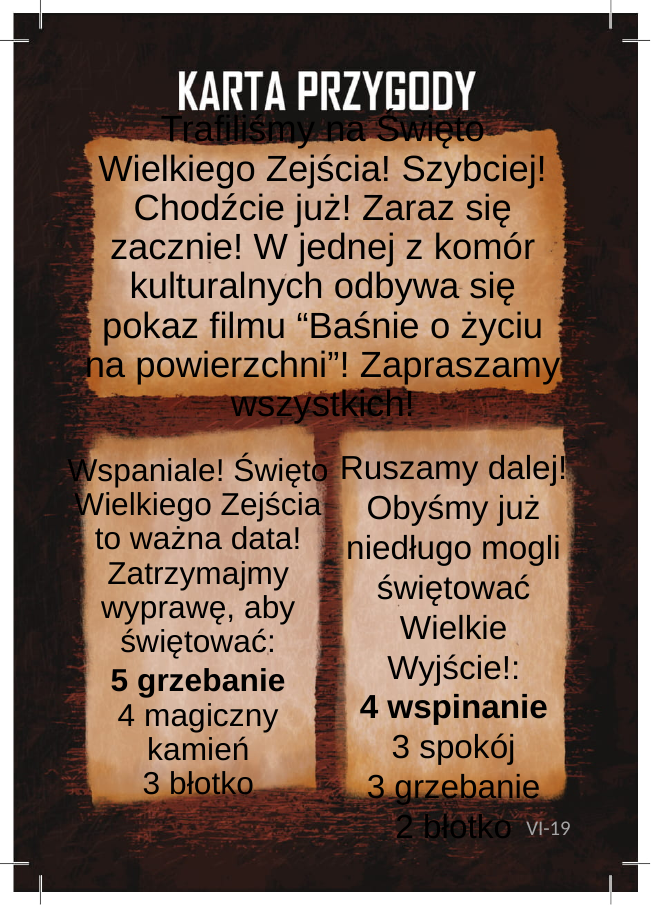

# Trafiliśmy na Święto Wielkiego Zejścia! Szybciej! Chodźcie już! Zaraz się zacznie! W jednej z komór kulturalnych odbywa się pokaz filmu “Baśnie o życiu na powierzchni”! Zapraszamy wszystkich!
Ruszamy dalej! Obyśmy już niedługo mogli świętować Wielkie Wyjście!:
4 wspinanie
3 spokój
3 grzebanie
2 błotko
Wspaniale! Święto Wielkiego Zejścia to ważna data! Zatrzymajmy wyprawę, aby świętować:
5 grzebanie
4 magiczny kamień
3 błotko
VI-19